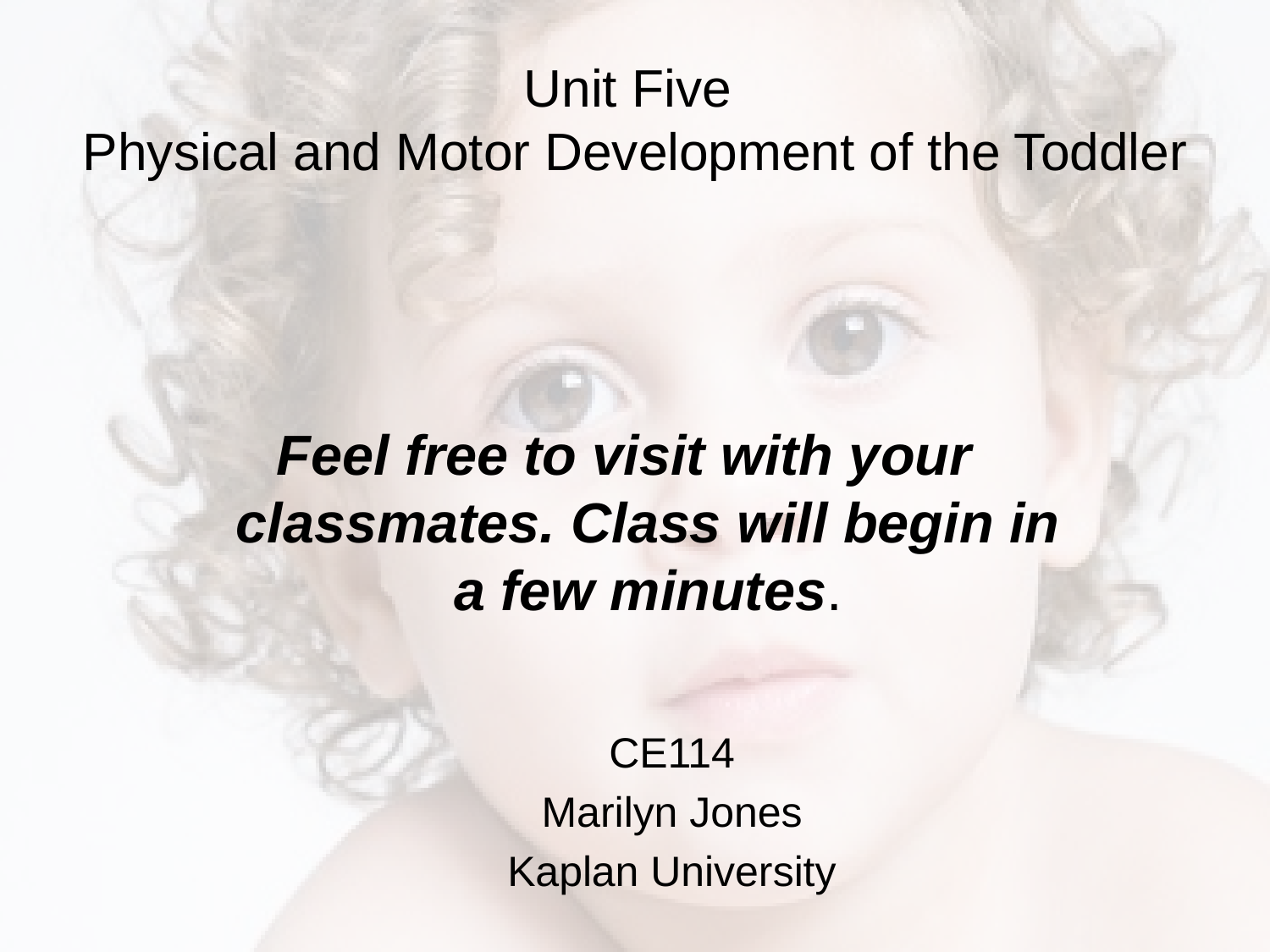

# Unit Five Physical and Motor Development of the Toddler
Feel free to visit with your classmates. Class will begin in a few minutes.
CE114
Marilyn Jones
Kaplan University